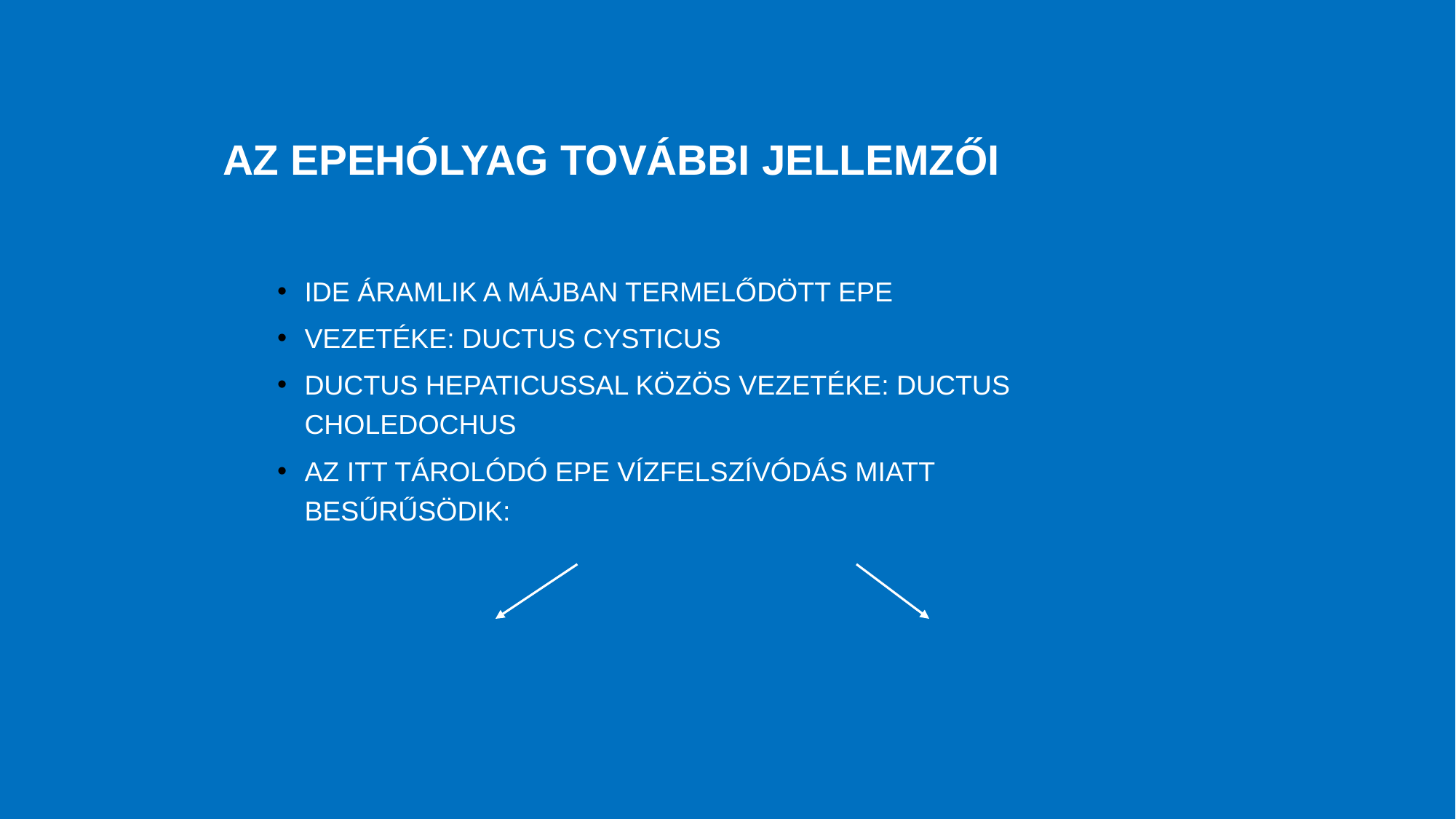

Az epehólyag további jellemzői

ide áramlik a májban termelődött epe
vezetéke: ductus cysticus
ductus hepaticussal közös vezetéke: ductus choledochus
az itt tárolódó epe vízfelszívódás miatt besűrűsödik: